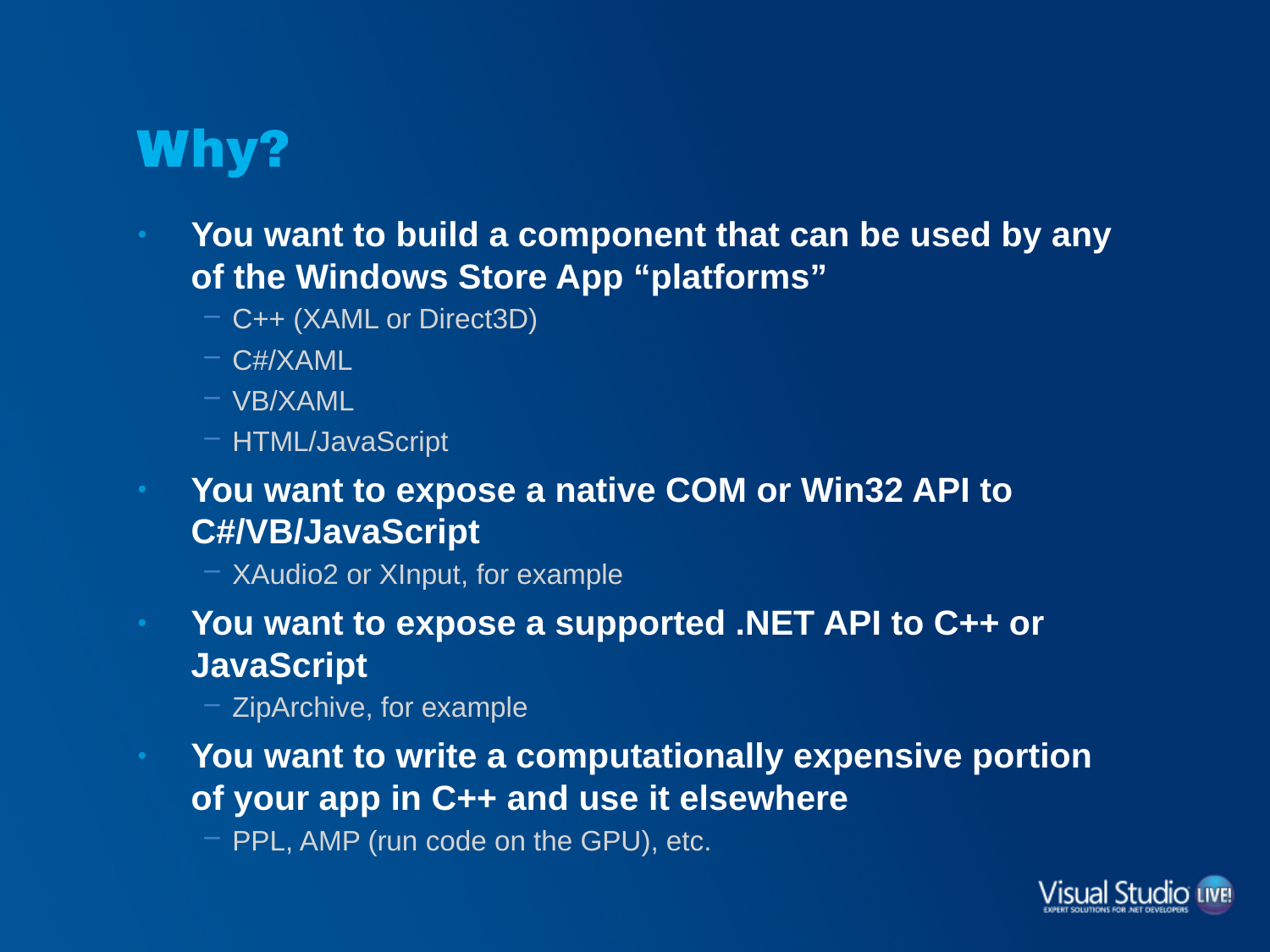

# Why?
You want to build a component that can be used by any of the Windows Store App “platforms”
C++ (XAML or Direct3D)
C#/XAML
VB/XAML
HTML/JavaScript
You want to expose a native COM or Win32 API to C#/VB/JavaScript
XAudio2 or XInput, for example
You want to expose a supported .NET API to C++ or JavaScript
ZipArchive, for example
You want to write a computationally expensive portion of your app in C++ and use it elsewhere
PPL, AMP (run code on the GPU), etc.